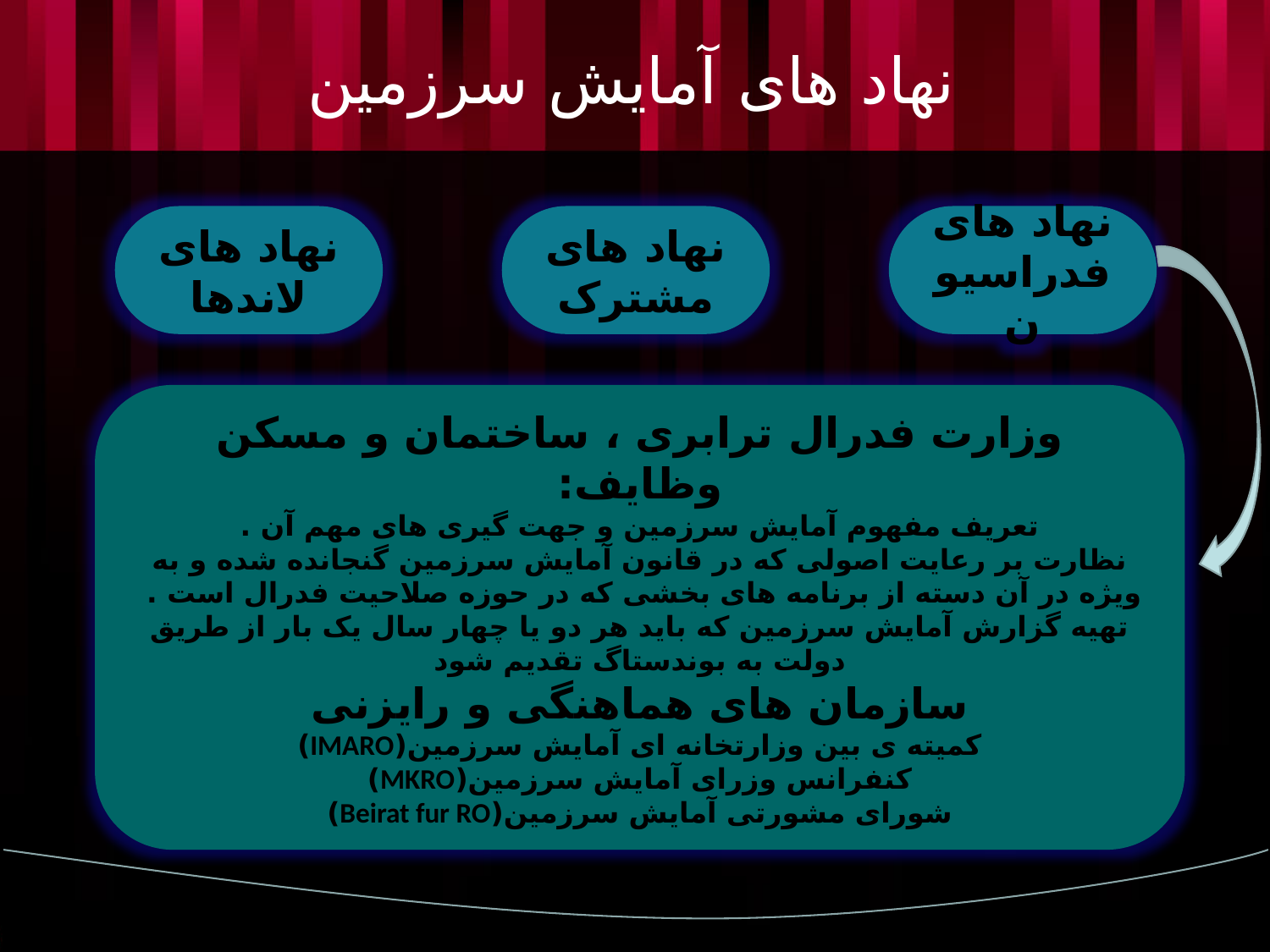

# نهاد های آمایش سرزمین
نهاد های لاندها
نهاد های فدراسیون
نهاد های مشترک

وزارت فدرال ترابری ، ساختمان و مسکن
وظایف:
 تعریف مفهوم آمایش سرزمین و جهت گیری های مهم آن .
نظارت بر رعایت اصولی که در قانون آمایش سرزمین گنجانده شده و به ویژه در آن دسته از برنامه های بخشی که در حوزه صلاحیت فدرال است .
تهیه گزارش آمایش سرزمین که باید هر دو یا چهار سال یک بار از طریق دولت به بوندستاگ تقدیم شود
سازمان های هماهنگی و رایزنی
کمیته ی بین وزارتخانه ای آمایش سرزمین(IMARO)
کنفرانس وزرای آمایش سرزمین(MKRO)
شورای مشورتی آمایش سرزمین(Beirat fur RO)